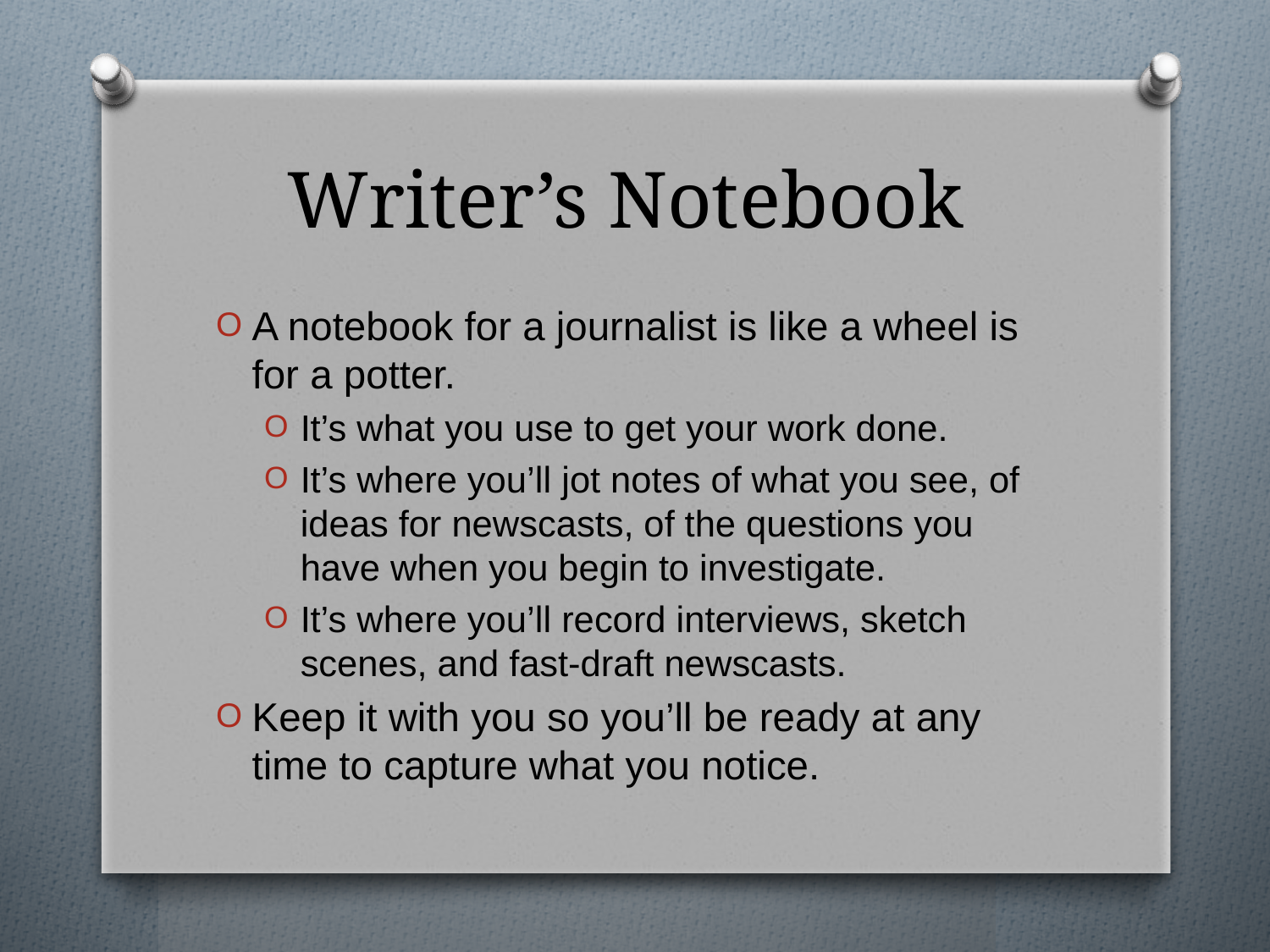

# Writer’s Notebook
A notebook for a journalist is like a wheel is for a potter.
It’s what you use to get your work done.
It’s where you’ll jot notes of what you see, of ideas for newscasts, of the questions you have when you begin to investigate.
It’s where you’ll record interviews, sketch scenes, and fast-draft newscasts.
Keep it with you so you’ll be ready at any time to capture what you notice.